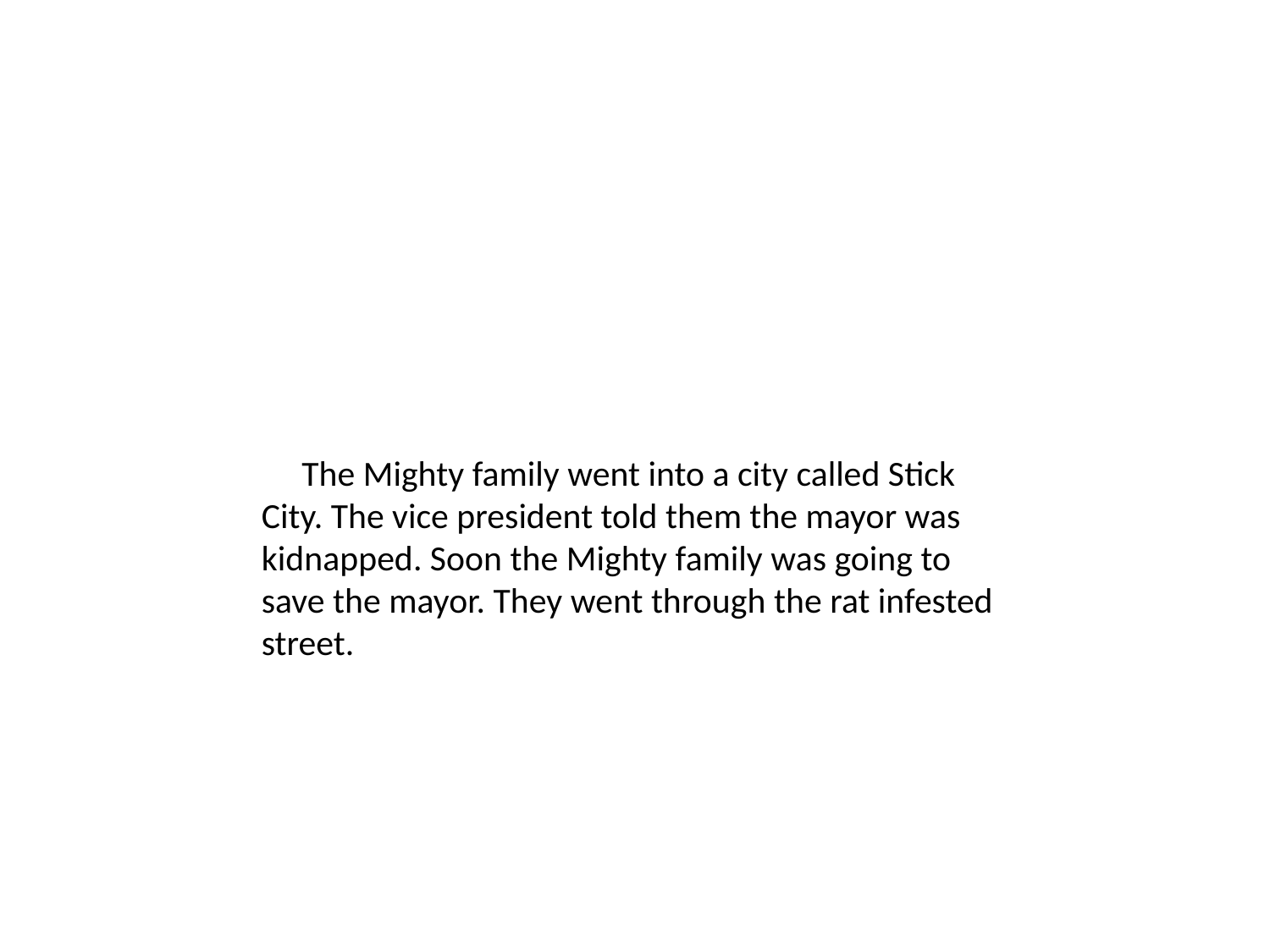

The Mighty family went into a city called Stick City. The vice president told them the mayor was kidnapped. Soon the Mighty family was going to save the mayor. They went through the rat infested street.